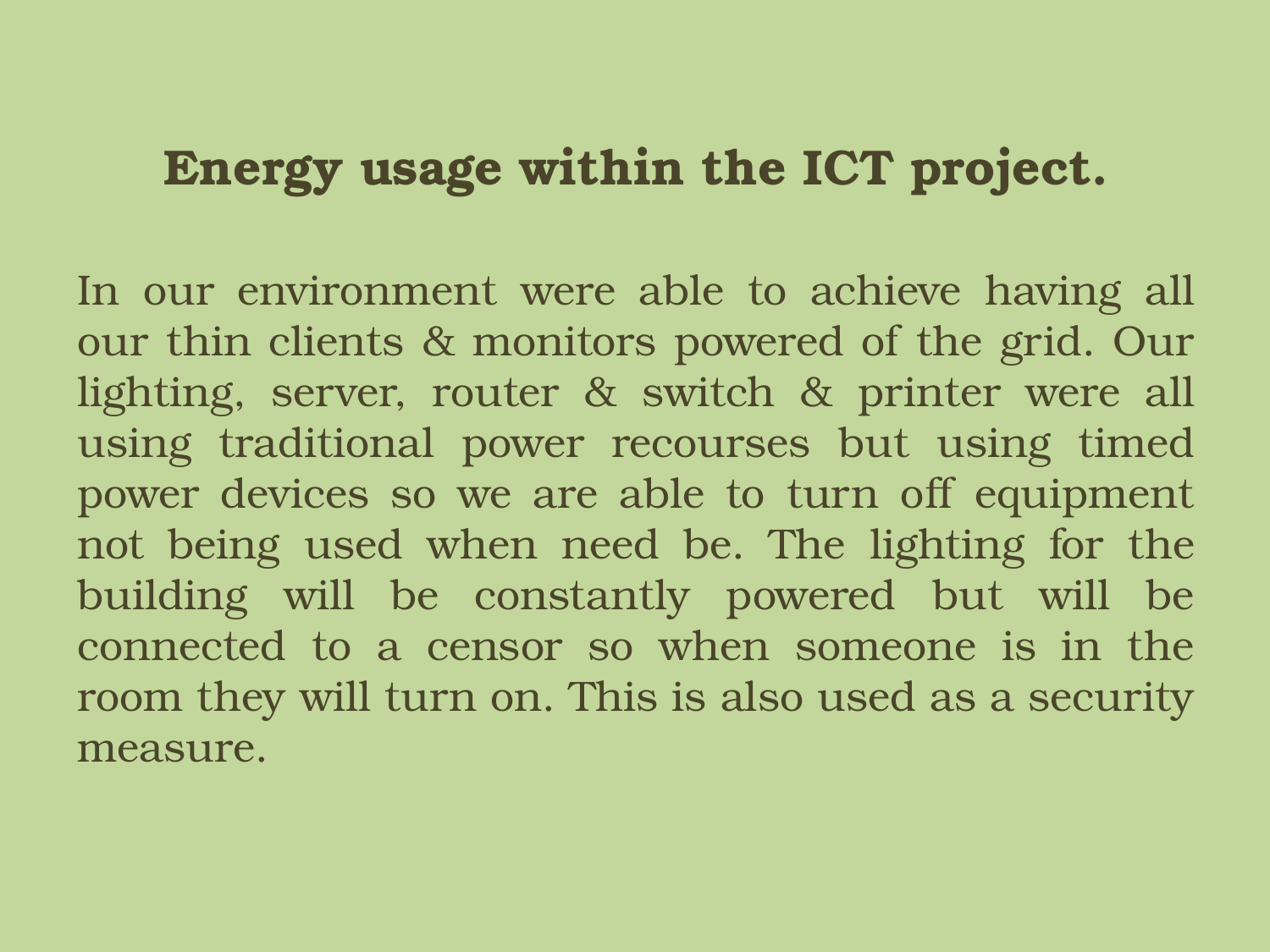

# Energy usage within the ICT project.
In our environment were able to achieve having all our thin clients & monitors powered of the grid. Our lighting, server, router & switch & printer were all using traditional power recourses but using timed power devices so we are able to turn off equipment not being used when need be. The lighting for the building will be constantly powered but will be connected to a censor so when someone is in the room they will turn on. This is also used as a security measure.